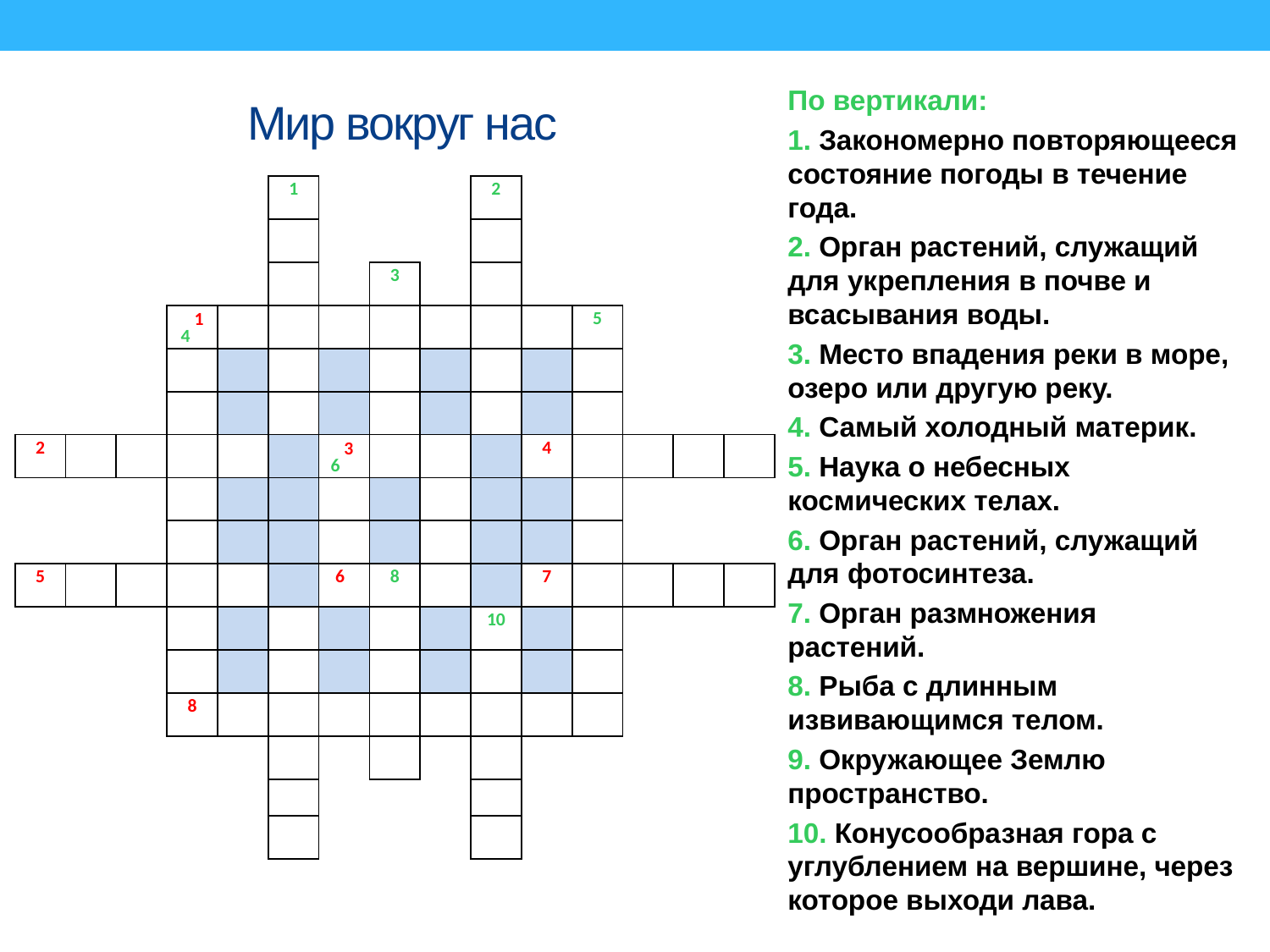

По вертикали:
1. Закономерно повторяющееся состояние погоды в течение года.
2. Орган растений, служащий для укрепления в почве и всасывания воды.
3. Место впадения реки в море, озеро или другую реку.
4. Самый холодный материк.
5. Наука о небесных космических телах.
6. Орган растений, служащий для фотосинтеза.
7. Орган размножения растений.
8. Рыба с длинным извивающимся телом.
9. Окружающее Землю пространство.
10. Конусообразная гора с углублением на вершине, через которое выходи лава.
# Мир вокруг нас
|  |  |  |  |  | 1 |  |  |  | 2 |  |  |  |  |  |
| --- | --- | --- | --- | --- | --- | --- | --- | --- | --- | --- | --- | --- | --- | --- |
|  |  |  |  |  |  |  |  |  |  |  |  |  |  |  |
|  |  |  |  |  |  |  | 3 |  |  |  |  |  |  |  |
|  |  |  | 4 1 |  |  |  |  |  |  |  | 5 |  |  |  |
|  |  |  |  |  |  |  |  |  |  |  |  |  |  |  |
|  |  |  |  |  |  |  |  |  |  |  |  |  |  |  |
| 2 |  |  |  |  |  | 6 3 |  |  |  | 4 |  |  |  |  |
|  |  |  |  |  |  |  |  |  |  |  |  |  |  |  |
|  |  |  |  |  |  |  |  |  |  |  |  |  |  |  |
| 5 |  |  |  |  |  | 6 | 8 |  |  | 7 |  |  |  |  |
|  |  |  |  |  |  |  |  |  | 10 |  |  |  |  |  |
|  |  |  |  |  |  |  |  |  |  |  |  |  |  |  |
|  |  |  | 8 |  |  |  |  |  |  |  |  |  |  |  |
|  |  |  |  |  |  |  |  |  |  |  |  |  |  |  |
|  |  |  |  |  |  |  |  |  |  |  |  |  |  |  |
|  |  |  |  |  |  |  |  |  |  |  |  |  |  |  |